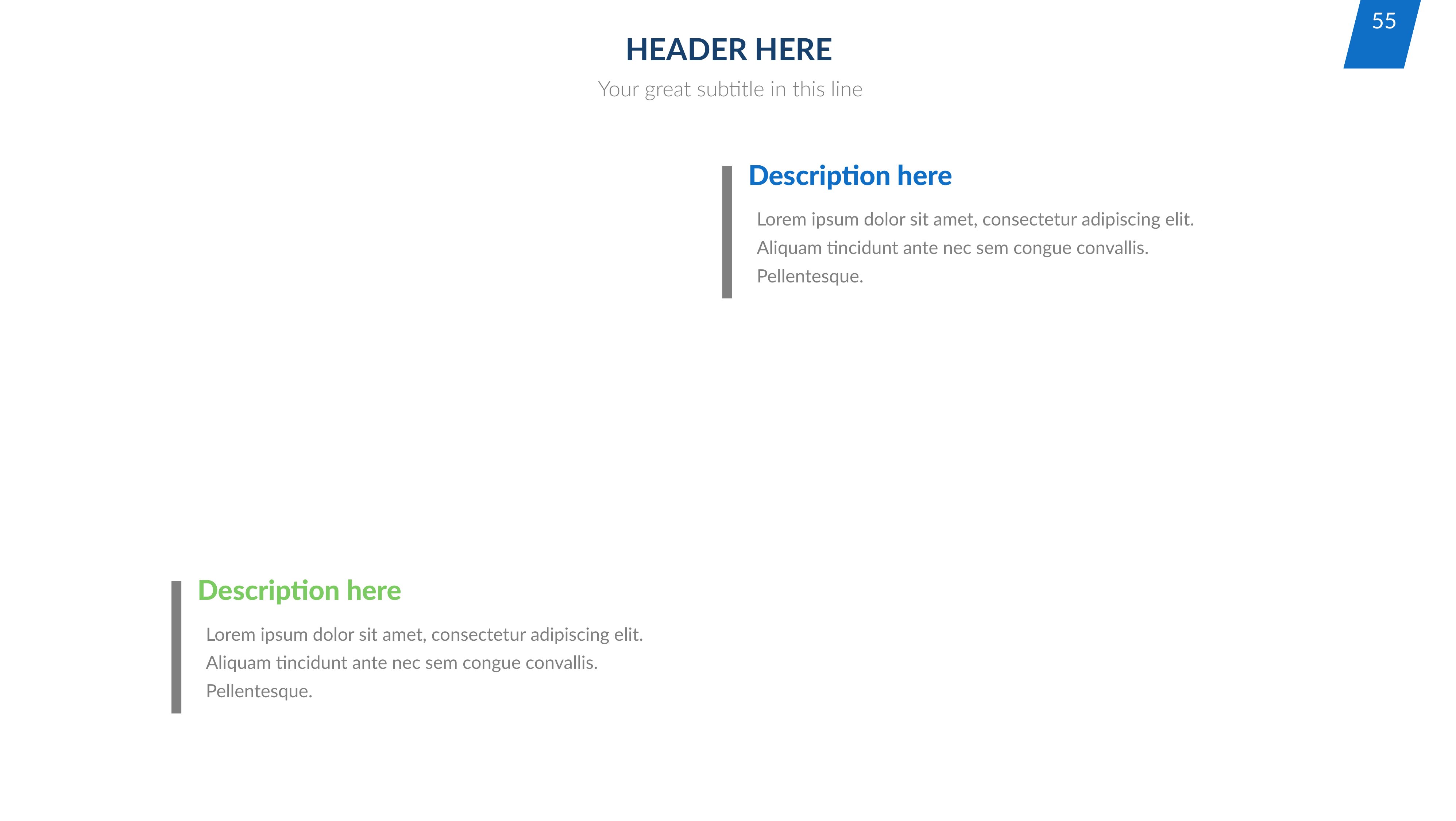

HEADER HERE
Your great subtitle in this line
Description here
Lorem ipsum dolor sit amet, consectetur adipiscing elit. Aliquam tincidunt ante nec sem congue convallis. Pellentesque.

Description here
Lorem ipsum dolor sit amet, consectetur adipiscing elit. Aliquam tincidunt ante nec sem congue convallis. Pellentesque.